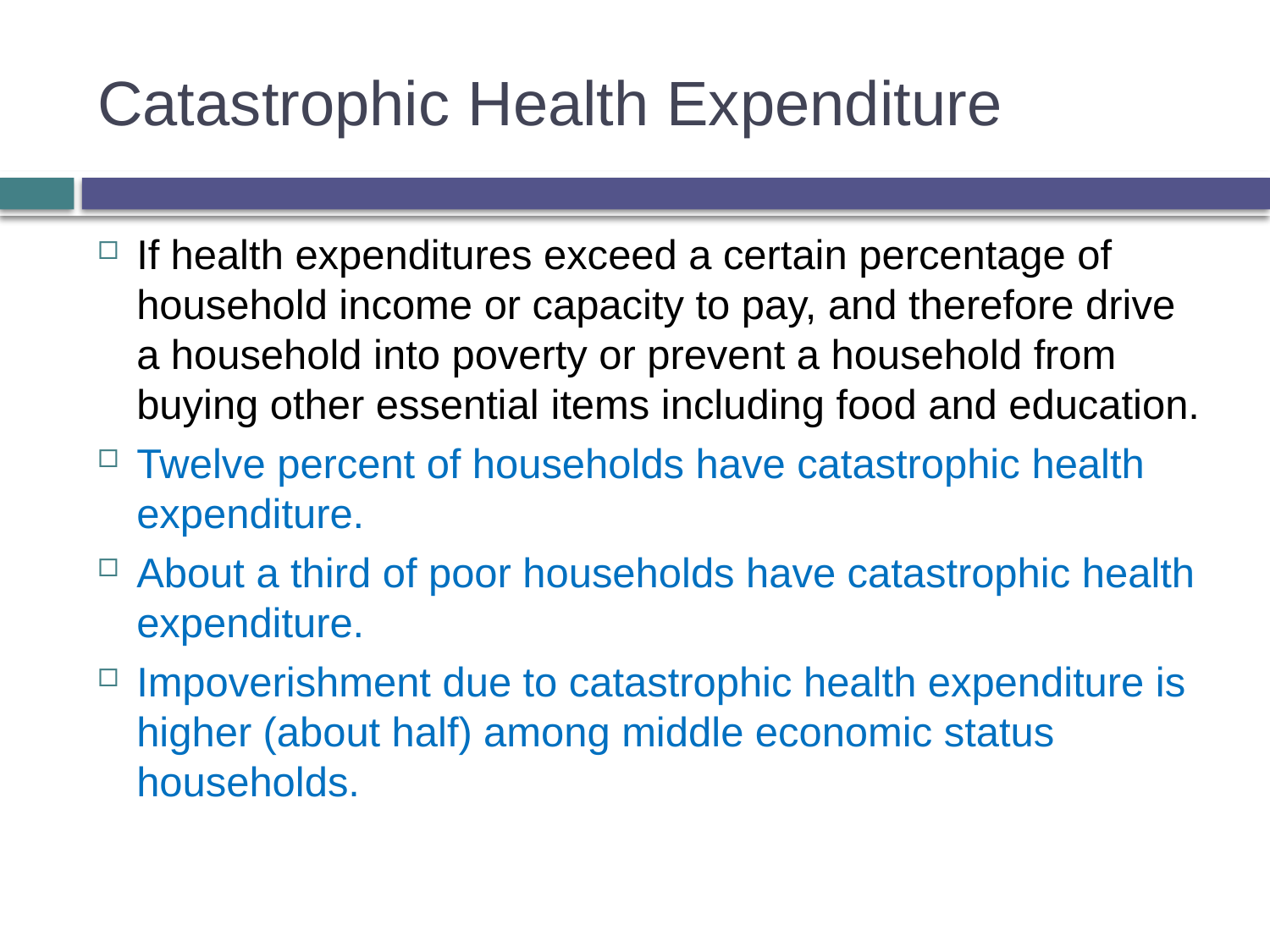

# Catastrophic Health Expenditure
If health expenditures exceed a certain percentage of household income or capacity to pay, and therefore drive a household into poverty or prevent a household from buying other essential items including food and education.
Twelve percent of households have catastrophic health expenditure.
About a third of poor households have catastrophic health expenditure.
Impoverishment due to catastrophic health expenditure is higher (about half) among middle economic status households.